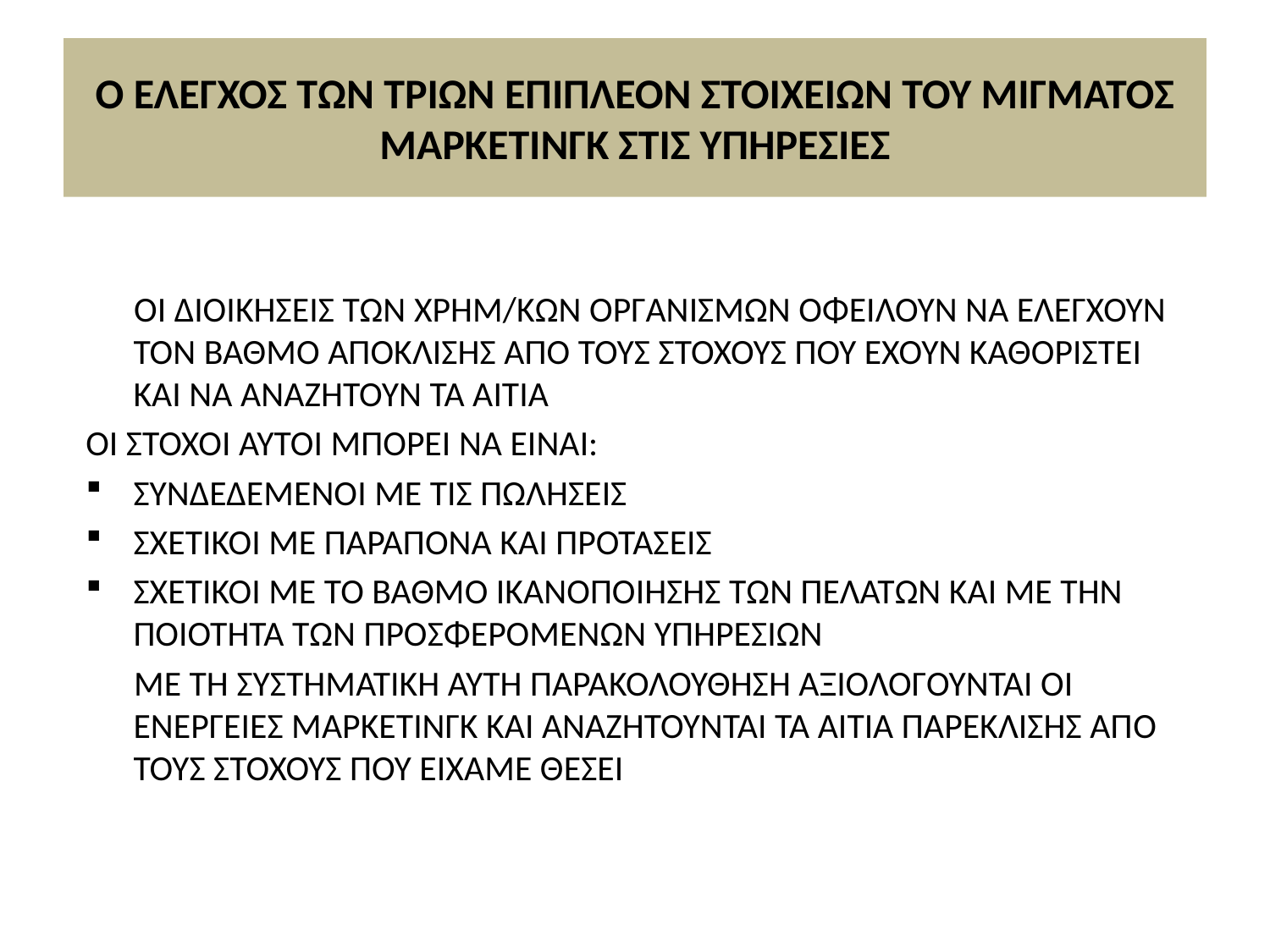

# Ο ΕΛΕΓΧΟΣ ΤΩΝ ΤΡΙΩΝ ΕΠΙΠΛΕΟΝ ΣΤΟΙΧΕΙΩΝ ΤΟΥ ΜΙΓΜΑΤΟΣ ΜΑΡΚΕΤΙΝΓΚ ΣΤΙΣ ΥΠΗΡΕΣΙΕΣ

      ΟΙ ΔΙΟΙΚΗΣΕΙΣ ΤΩΝ ΧΡΗΜ/ΚΩΝ ΟΡΓΑΝΙΣΜΩΝ ΟΦΕΙΛΟΥΝ ΝΑ ΕΛΕΓΧΟΥΝ ΤΟΝ ΒΑΘΜΟ ΑΠΟΚΛΙΣΗΣ ΑΠΟ ΤΟΥΣ ΣΤΟΧΟΥΣ ΠΟΥ ΕΧΟΥΝ ΚΑΘΟΡΙΣΤΕΙ ΚΑΙ ΝΑ ΑΝΑΖΗΤΟΥΝ ΤΑ ΑΙΤΙΑ
ΟΙ ΣΤΟΧΟΙ ΑΥΤΟΙ ΜΠΟΡΕΙ ΝΑ ΕΙΝΑΙ:
ΣΥΝΔΕΔΕΜΕΝΟΙ ΜΕ ΤΙΣ ΠΩΛΗΣΕΙΣ
ΣΧΕΤΙΚΟΙ ΜΕ ΠΑΡΑΠΟΝΑ ΚΑΙ ΠΡΟΤΑΣΕΙΣ
ΣΧΕΤΙΚΟΙ ΜΕ ΤΟ ΒΑΘΜΟ ΙΚΑΝΟΠΟΙΗΣΗΣ ΤΩΝ ΠΕΛΑΤΩΝ ΚΑΙ ΜΕ ΤΗΝ ΠΟΙΟΤΗΤΑ ΤΩΝ ΠΡΟΣΦΕΡΟΜΕΝΩΝ ΥΠΗΡΕΣΙΩΝ
      ΜΕ ΤΗ ΣΥΣΤΗΜΑΤΙΚΗ ΑΥΤΗ ΠΑΡΑΚΟΛΟΥΘΗΣΗ ΑΞΙΟΛΟΓΟΥΝΤΑΙ ΟΙ ΕΝΕΡΓΕΙΕΣ ΜΑΡΚΕΤΙΝΓΚ ΚΑΙ ΑΝΑΖΗΤΟΥΝΤΑΙ ΤΑ ΑΙΤΙΑ ΠΑΡΕΚΛΙΣΗΣ ΑΠΌ ΤΟΥΣ ΣΤΟΧΟΥΣ ΠΟΥ ΕΙΧΑΜΕ ΘΕΣΕΙ